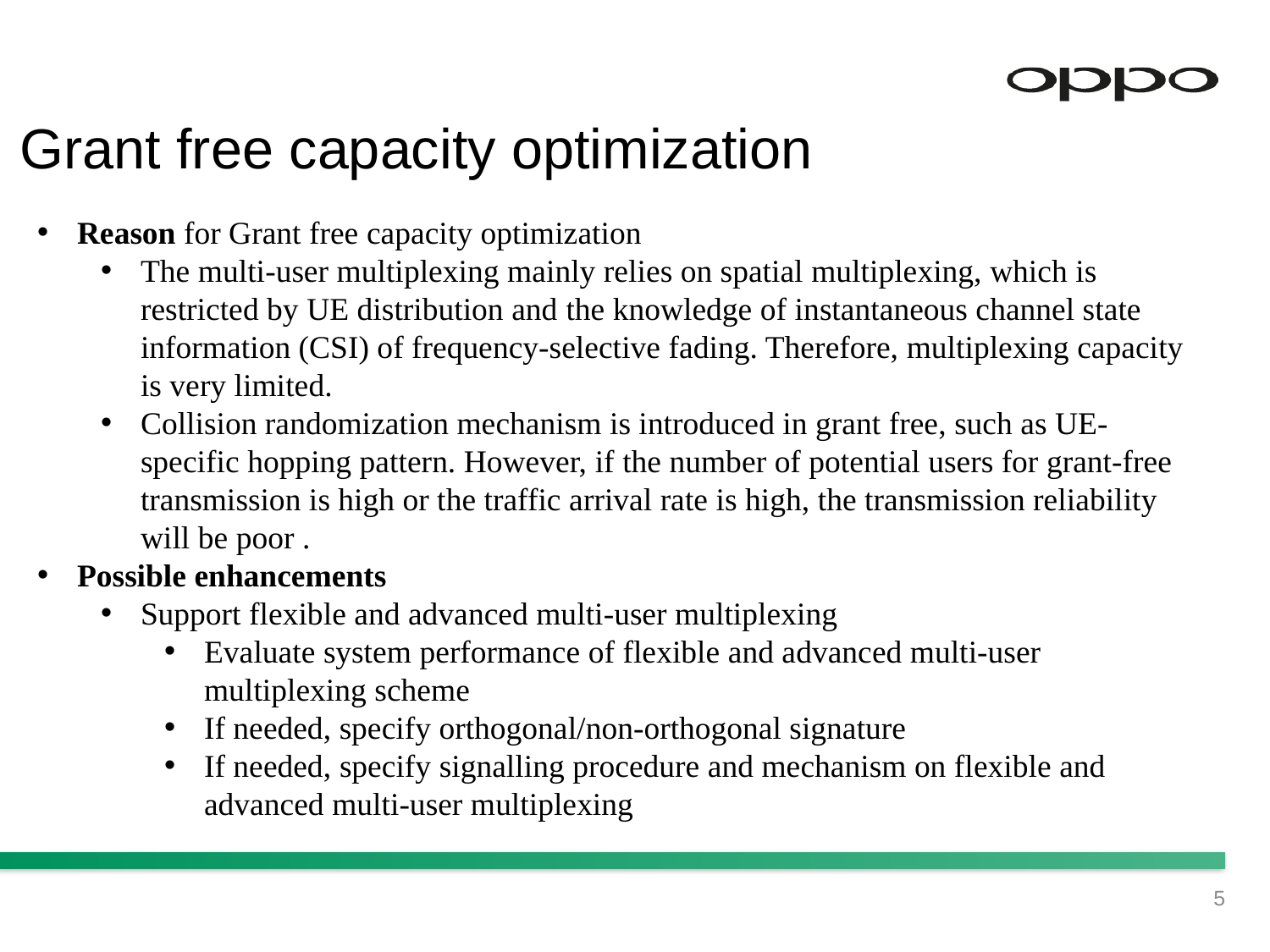

# Grant free capacity optimization
Reason for Grant free capacity optimization
The multi-user multiplexing mainly relies on spatial multiplexing, which is restricted by UE distribution and the knowledge of instantaneous channel state information (CSI) of frequency-selective fading. Therefore, multiplexing capacity is very limited.
Collision randomization mechanism is introduced in grant free, such as UE-specific hopping pattern. However, if the number of potential users for grant-free transmission is high or the traffic arrival rate is high, the transmission reliability will be poor .
Possible enhancements
Support flexible and advanced multi-user multiplexing
Evaluate system performance of flexible and advanced multi-user multiplexing scheme
If needed, specify orthogonal/non-orthogonal signature
If needed, specify signalling procedure and mechanism on flexible and advanced multi-user multiplexing

5